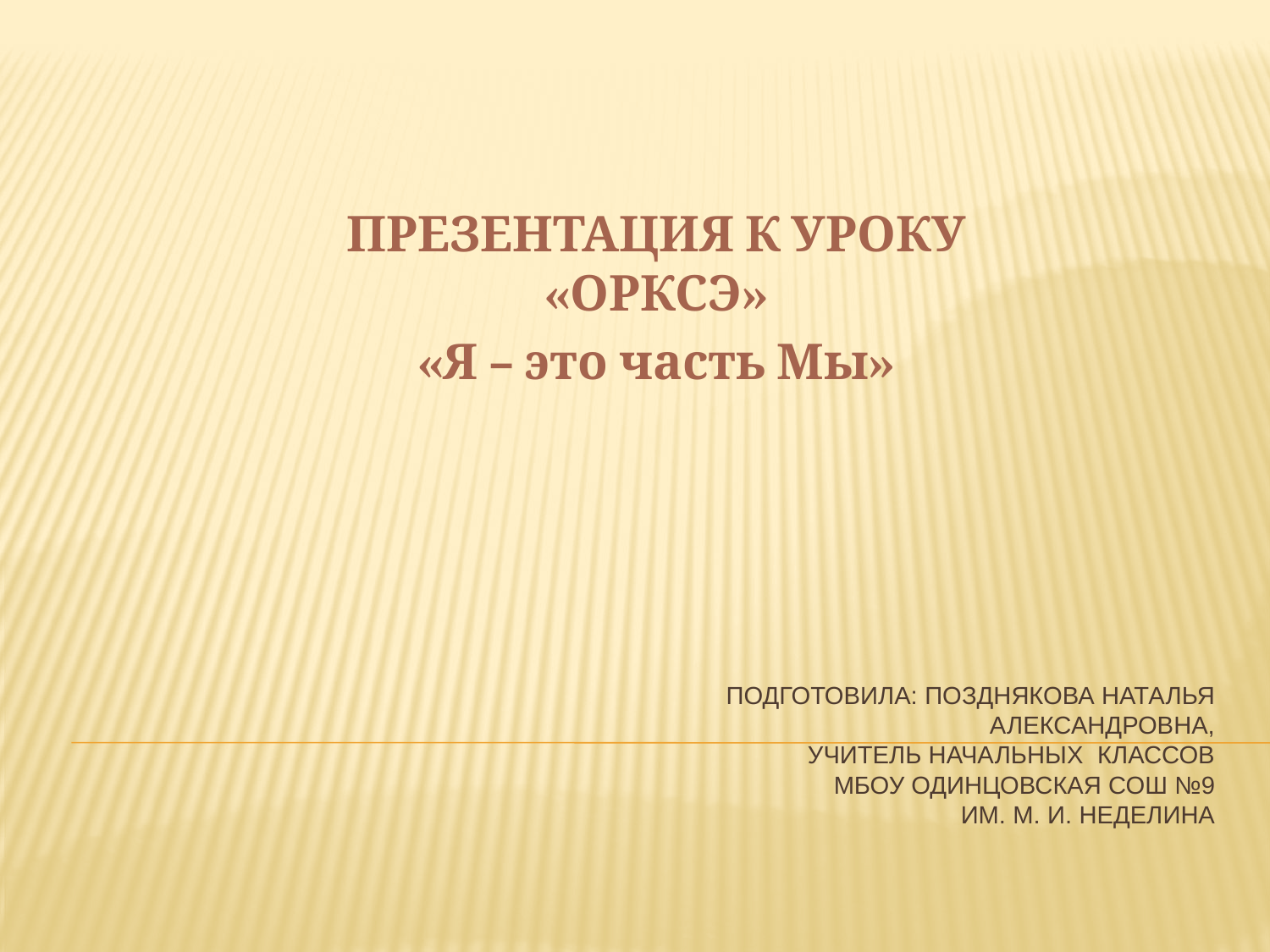

ПРЕЗЕНТАЦИЯ К УРОКУ «ОРКСЭ»
«Я – это часть Мы»
# Подготовила: Позднякова Наталья Александровна, учитель начальных  классов МБОУ Одинцовская СОШ №9 им. М. И. Неделина